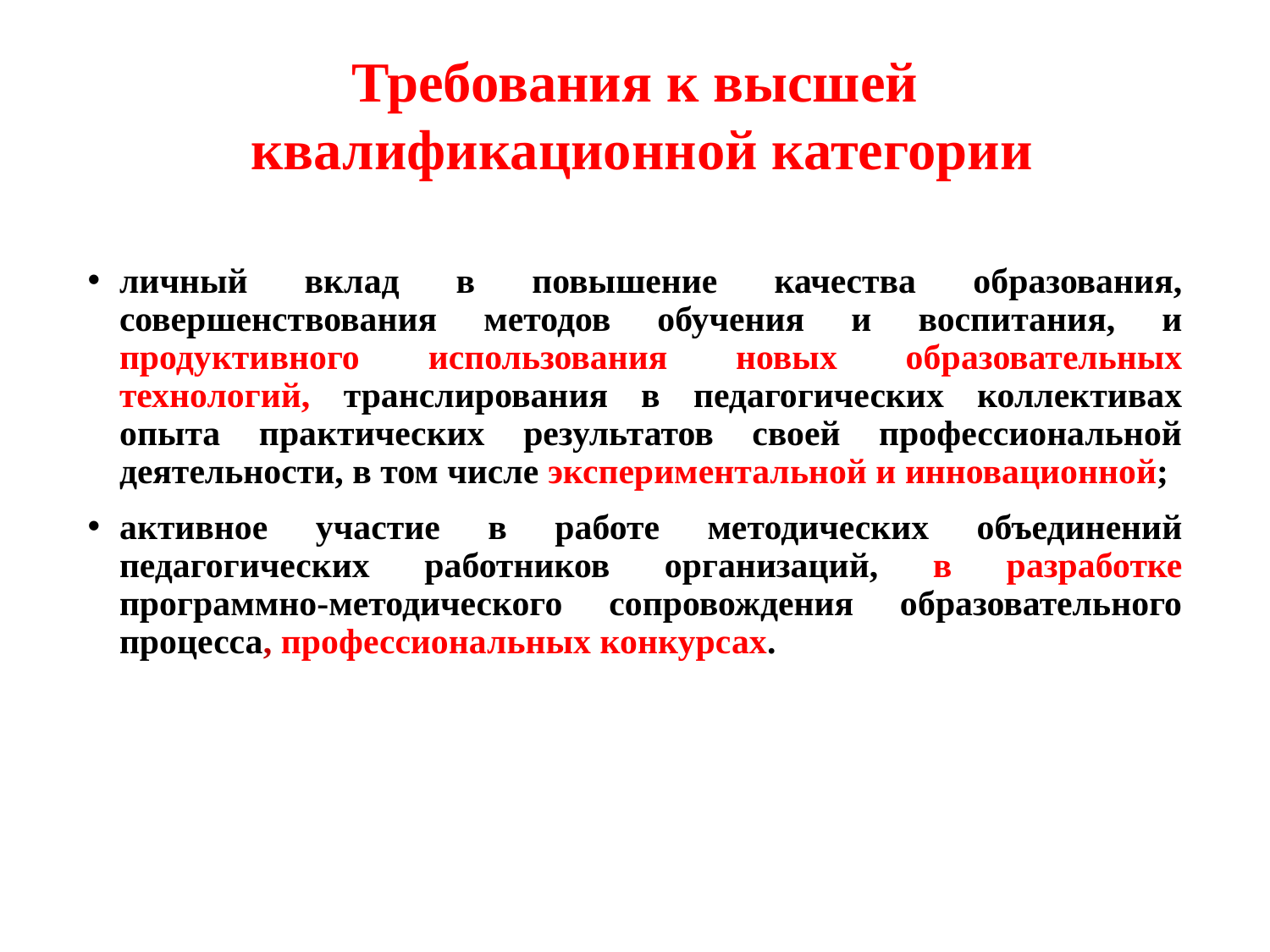

Требования к высшей
 квалификационной категории
личный вклад в повышение качества образования, совершенствования методов обучения и воспитания, и продуктивного использования новых образовательных технологий, транслирования в педагогических коллективах опыта практических результатов своей профессиональной деятельности, в том числе экспериментальной и инновационной;
активное участие в работе методических объединений педагогических работников организаций, в разработке программно-методического сопровождения образовательного процесса, профессиональных конкурсах.